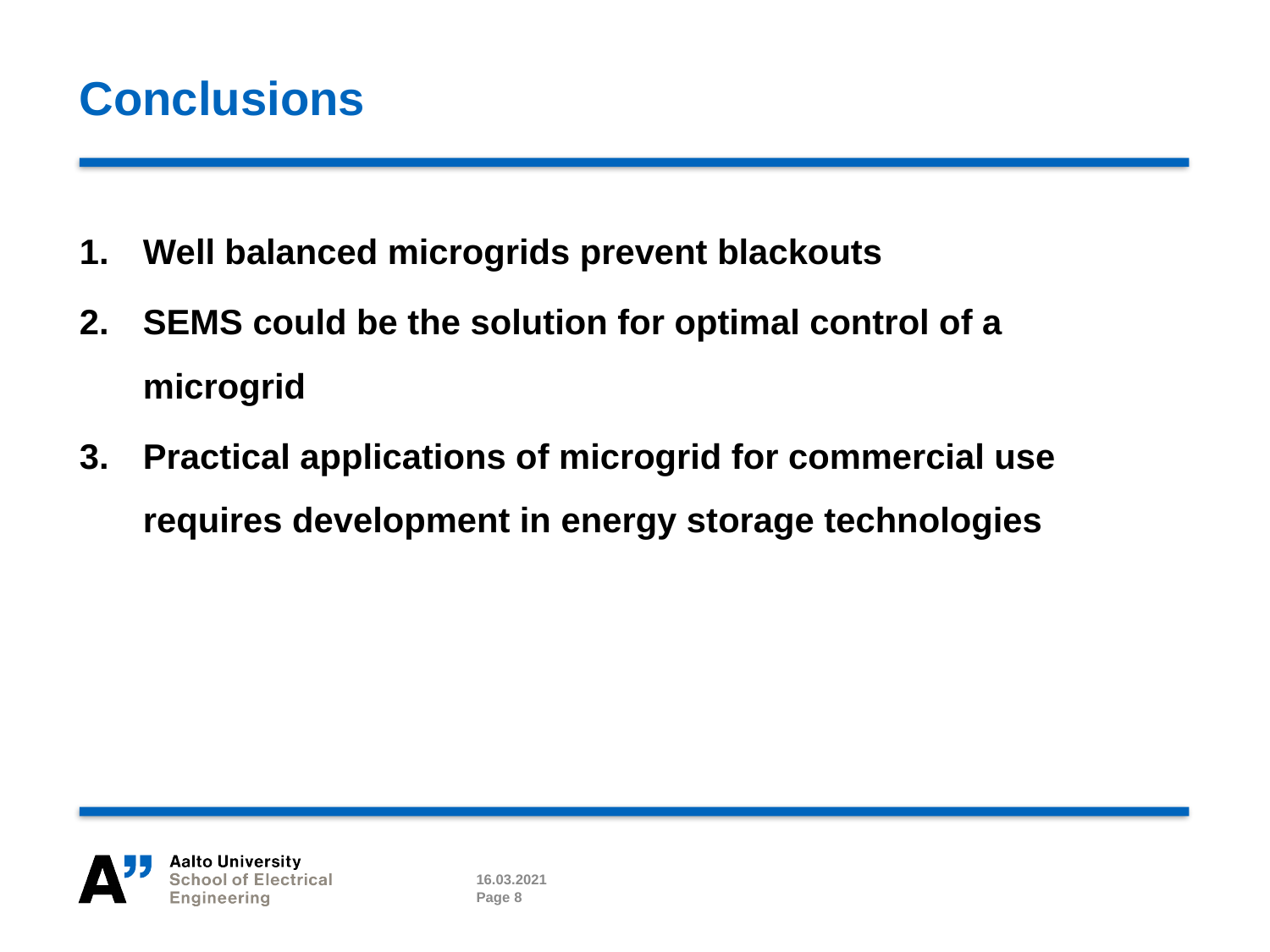

# Conclusions
Well balanced microgrids prevent blackouts
SEMS could be the solution for optimal control of a microgrid
Practical applications of microgrid for commercial use requires development in energy storage technologies

16.03.2021
Page 8